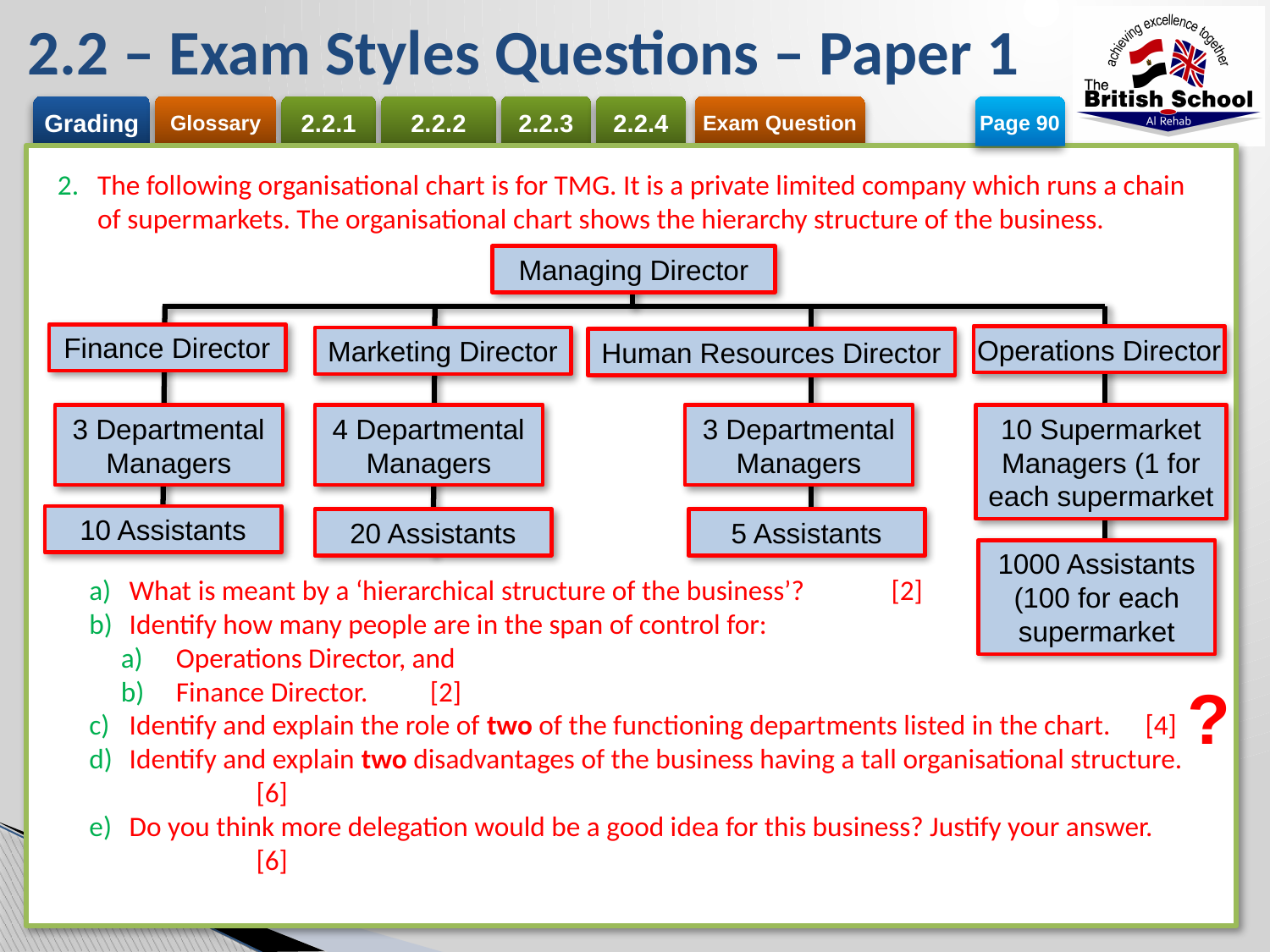

# 2.2 – Exam Styles Questions – Paper 1
Page 90
The following organisational chart is for TMG. It is a private limited company which runs a chain of supermarkets. The organisational chart shows the hierarchy structure of the business.

What is meant by a ‘hierarchical structure of the business’?	[2]
Identify how many people are in the span of control for:
Operations Director, and
Finance Director.	[2]
Identify and explain the role of two of the functioning departments listed in the chart.	[4]
Identify and explain two disadvantages of the business having a tall organisational structure.	[6]
Do you think more delegation would be a good idea for this business? Justify your answer.	[6]
Managing Director
Finance Director
Operations Director
Marketing Director
Human Resources Director
3 Departmental
Managers
4 Departmental
Managers
3 Departmental
Managers
10 Supermarket Managers (1 for each supermarket
10 Assistants
20 Assistants
5 Assistants
1000 Assistants (100 for each supermarket
?